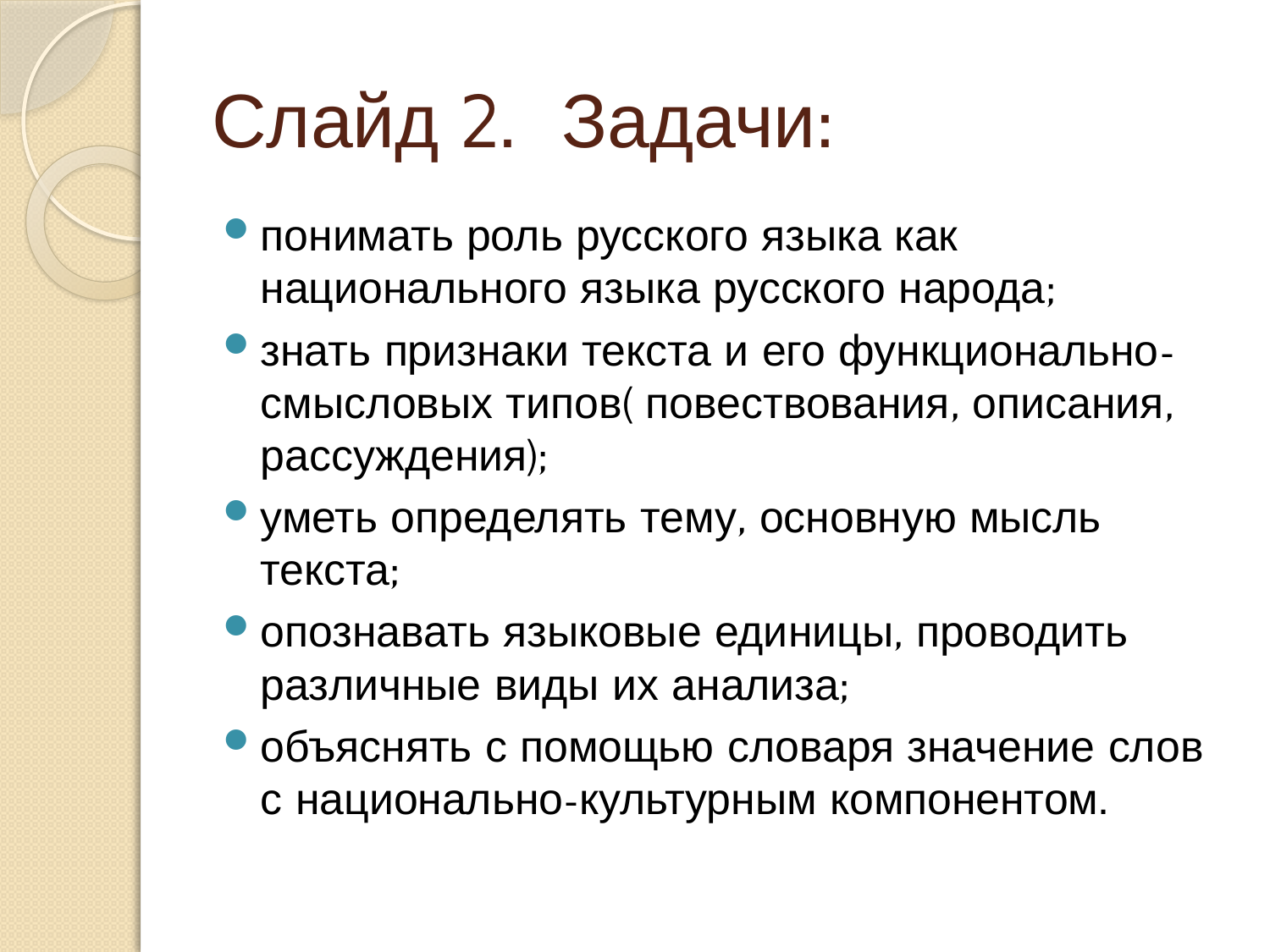

# Слайд 2.  Задачи:
понимать роль русского языка как национального языка русского народа;
знать признаки текста и его функционально- смысловых типов( повествования, описания, рассуждения);
уметь определять тему, основную мысль текста;
опознавать языковые единицы, проводить различные виды их анализа;
объяснять с помощью словаря значение слов с национально-культурным компонентом.